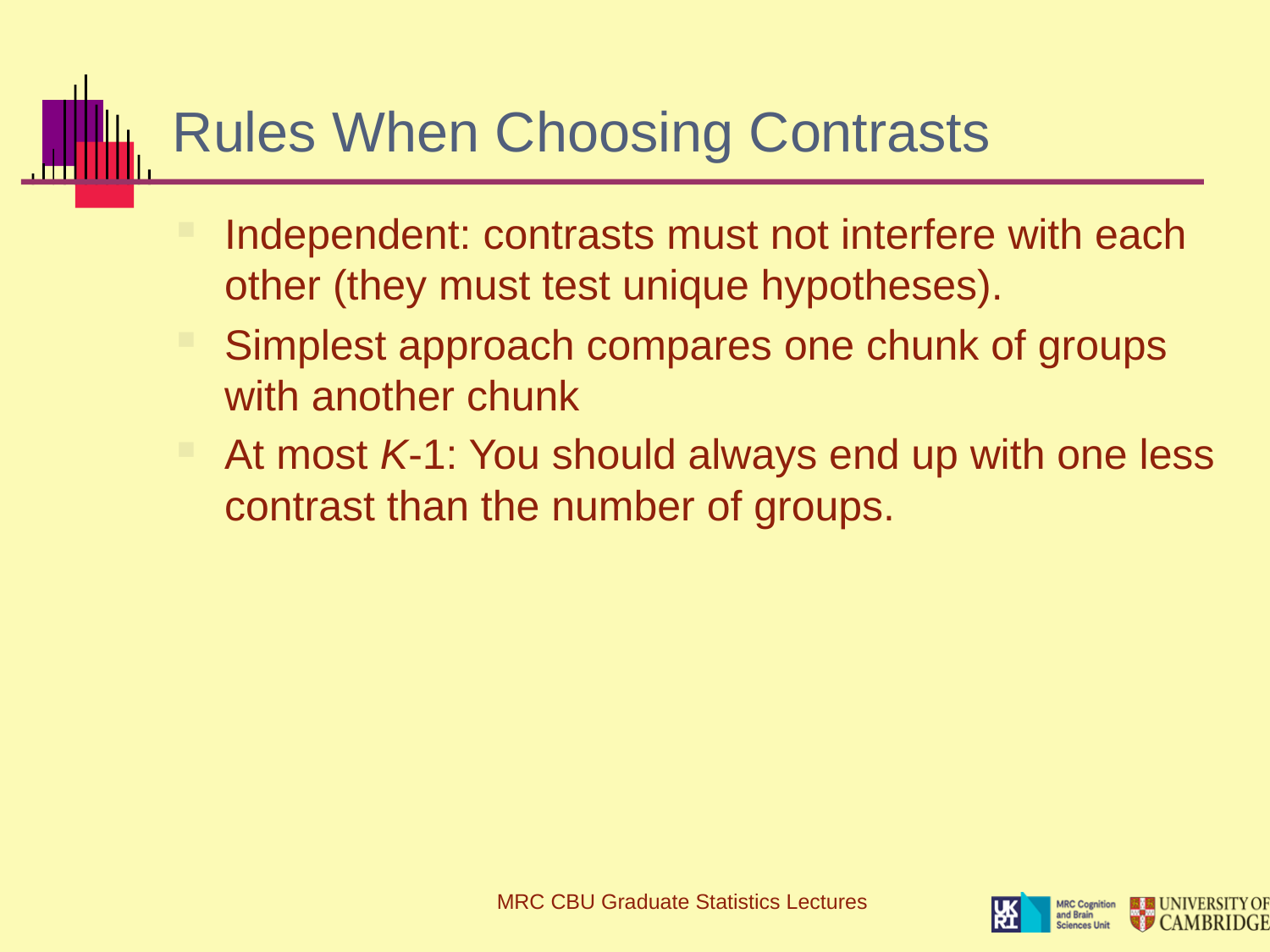

# Rules When Choosing Contrasts
Independent: contrasts must not interfere with each other (they must test unique hypotheses).
Simplest approach compares one chunk of groups with another chunk
At most K-1: You should always end up with one less contrast than the number of groups.

MRC CBU Graduate Statistics Lectures